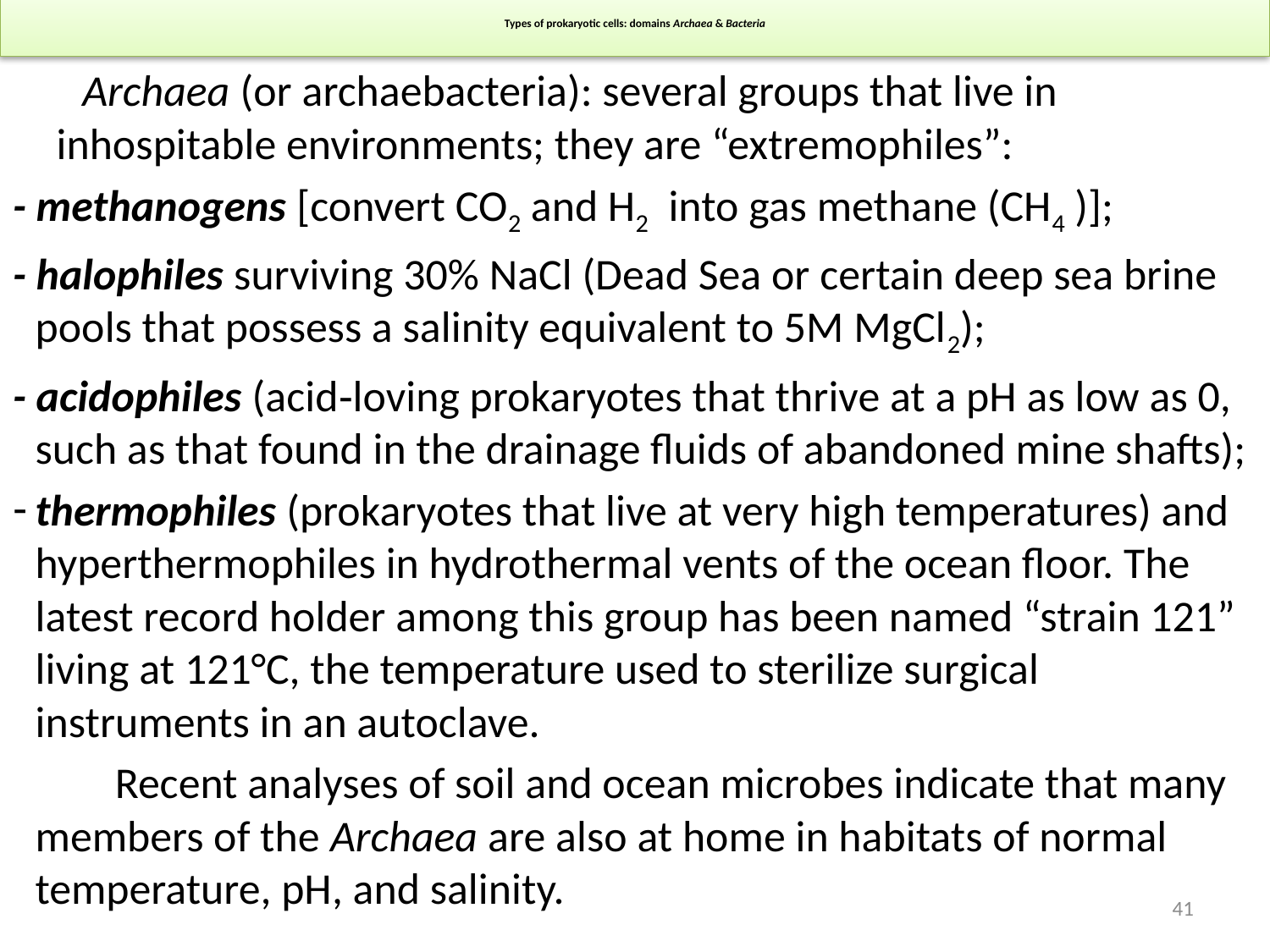

# Types of prokaryotic cells: domains Archaea & Bacteria
       Archaea (or archaebacteria): several groups that live in      inhospitable environments; they are “extremophiles”:
- methanogens [convert CO2 and H2  into gas methane (CH4 )];
- halophiles surviving 30% NaCl (Dead Sea or certain deep sea brine pools that possess a salinity equivalent to 5M MgCl2);
- acidophiles (acid‐loving prokaryotes that thrive at a pH as low as 0, such as that found in the drainage fluids of abandoned mine shafts);
thermophiles (prokaryotes that live at very high temperatures) and hyperthermophiles in hydrothermal vents of the ocean floor. The latest record holder among this group has been named “strain 121” living at 121°C, the temperature used to sterilize surgical instruments in an autoclave.
	        Recent analyses of soil and ocean microbes indicate that many members of the Archaea are also at home in habitats of normal temperature, pH, and salinity.
41